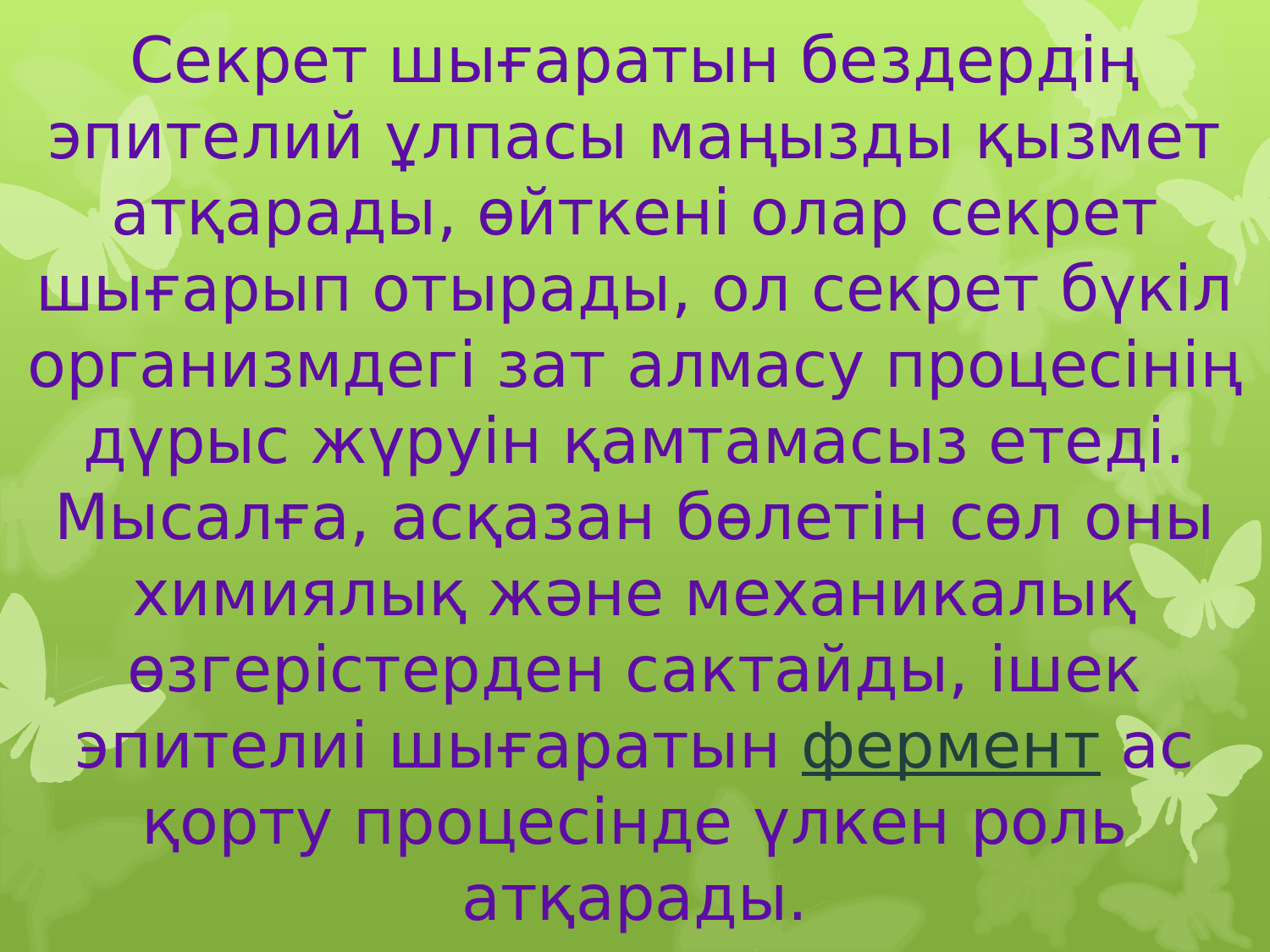

Секрет шығаратын бездердің эпителий ұлпасы маңызды қызмет атқарады, өйткені олар секрет шығарып отырады, ол секрет бүкіл организмдегі зат алмасу процесінің дүрыс жүруін қамтамасыз етеді. Мысалға, асқазан бөлетін сөл оны химиялық және механикалық өзгерістерден сактайды, ішек эпителиі шығаратын фермент ас қорту процесінде үлкен роль атқарады.